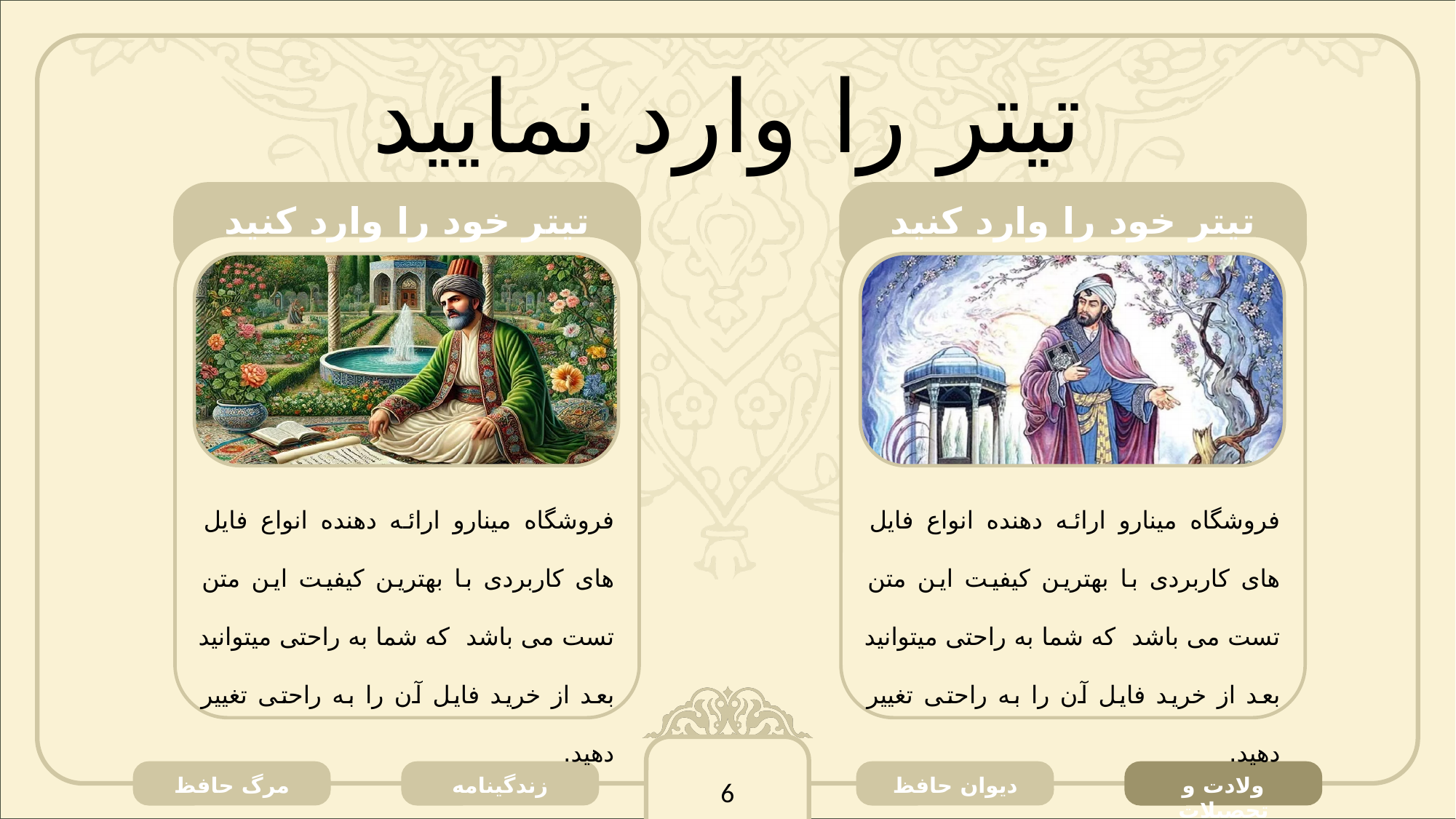

تیتر را وارد نمایید

تیتر خود را وارد کنید

فروشگاه مینارو ارائه دهنده انواع فایل های کاربردی با بهترین کیفیت این متن تست می باشد  که شما به راحتی میتوانید بعد از خرید فایل آن را به راحتی تغییر دهید.

تیتر خود را وارد کنید

فروشگاه مینارو ارائه دهنده انواع فایل های کاربردی با بهترین کیفیت این متن تست می باشد  که شما به راحتی میتوانید بعد از خرید فایل آن را به راحتی تغییر دهید.
6